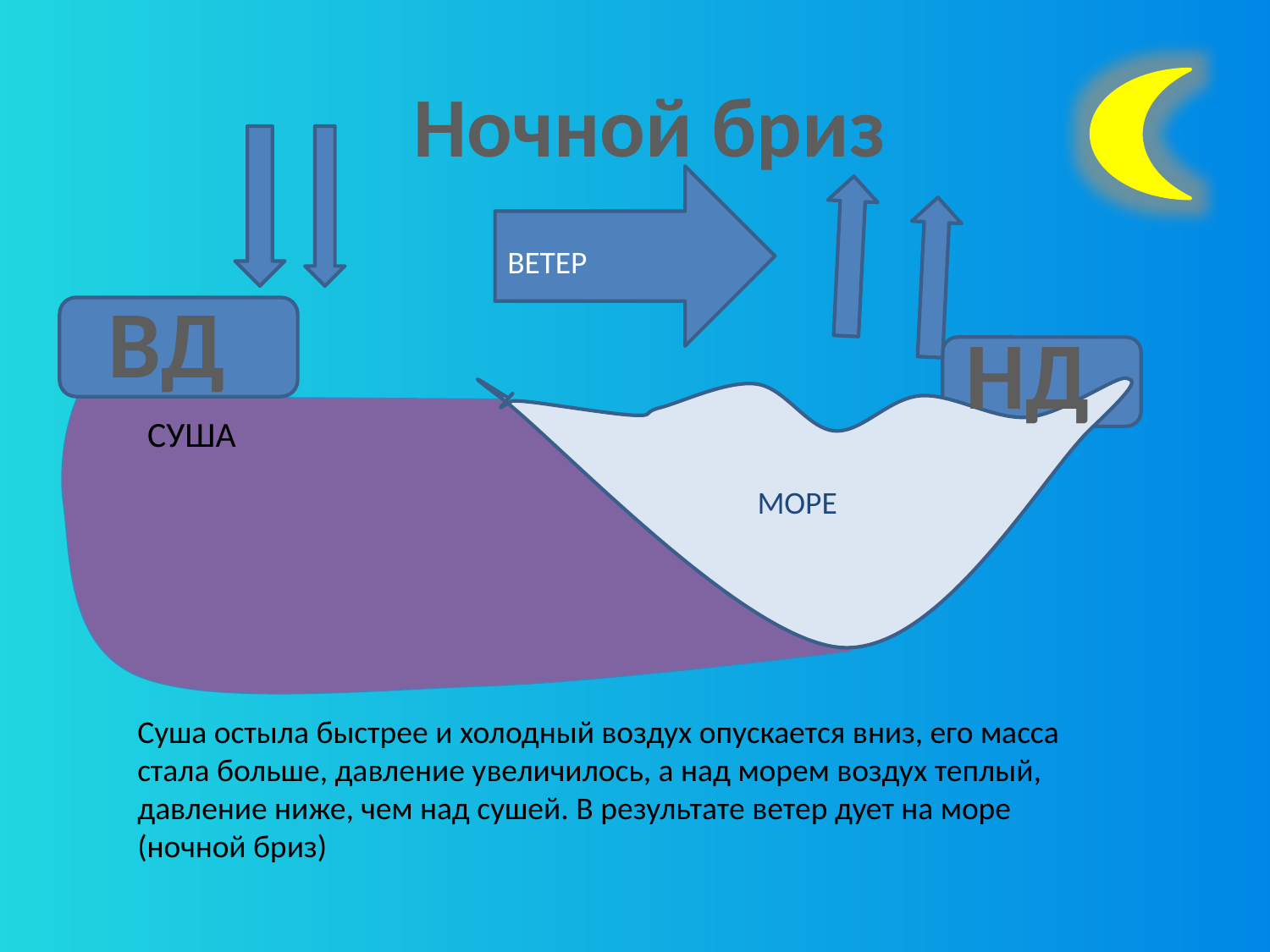

Ночной бриз

ВЕТЕР
ВД

НД

СУША
МОРЕ
Суша остыла быстрее и холодный воздух опускается вниз, его масса стала больше, давление увеличилось, а над морем воздух теплый, давление ниже, чем над сушей. В результате ветер дует на море (ночной бриз)